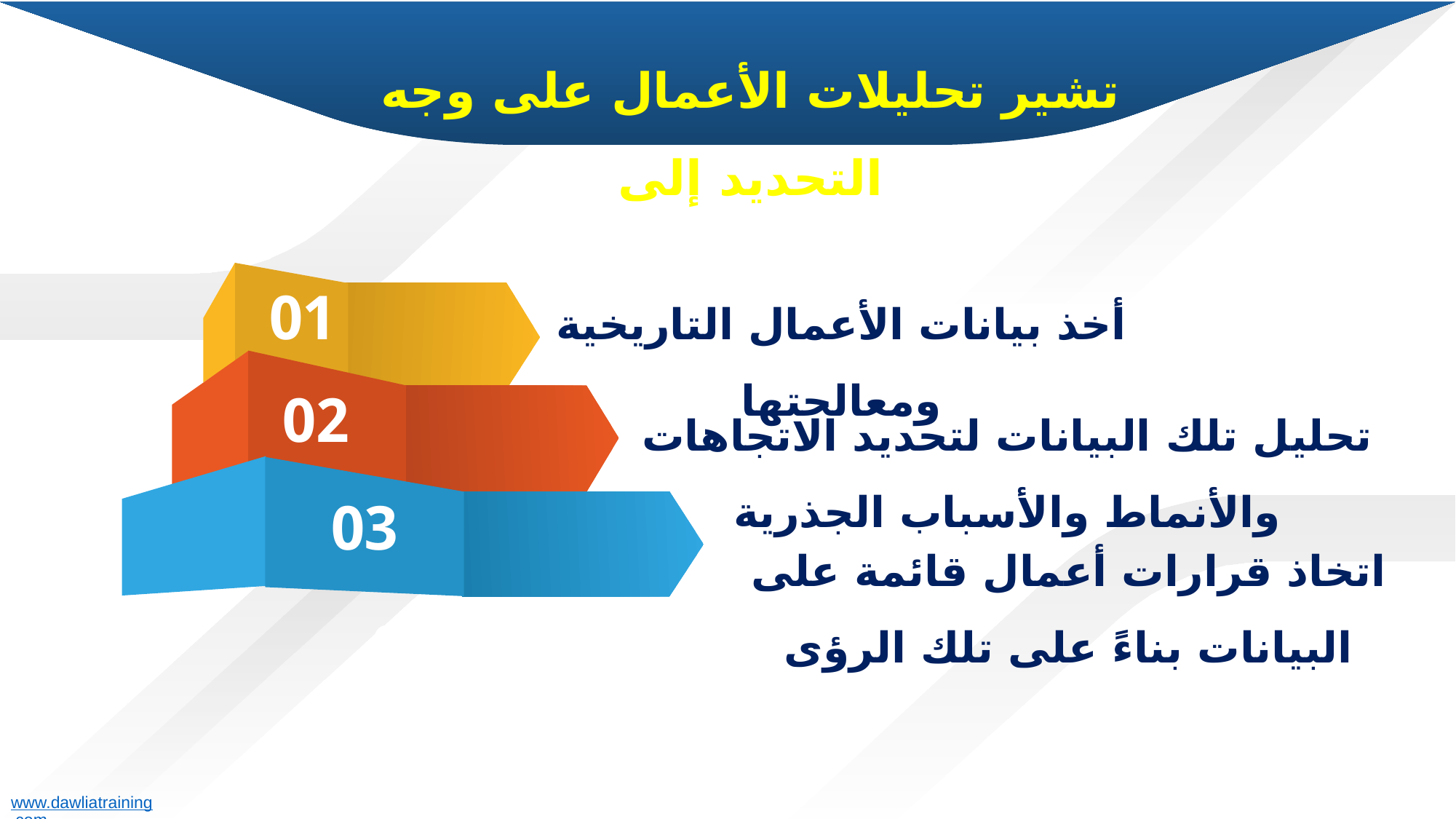

تشير تحليلات الأعمال على وجه التحديد إلى

01
02
03
04
أخذ بيانات الأعمال التاريخية ومعالجتها
تحليل تلك البيانات لتحديد الاتجاهات والأنماط والأسباب الجذرية

اتخاذ قرارات أعمال قائمة على البيانات بناءً على تلك الرؤى

www.dawliatraining.com